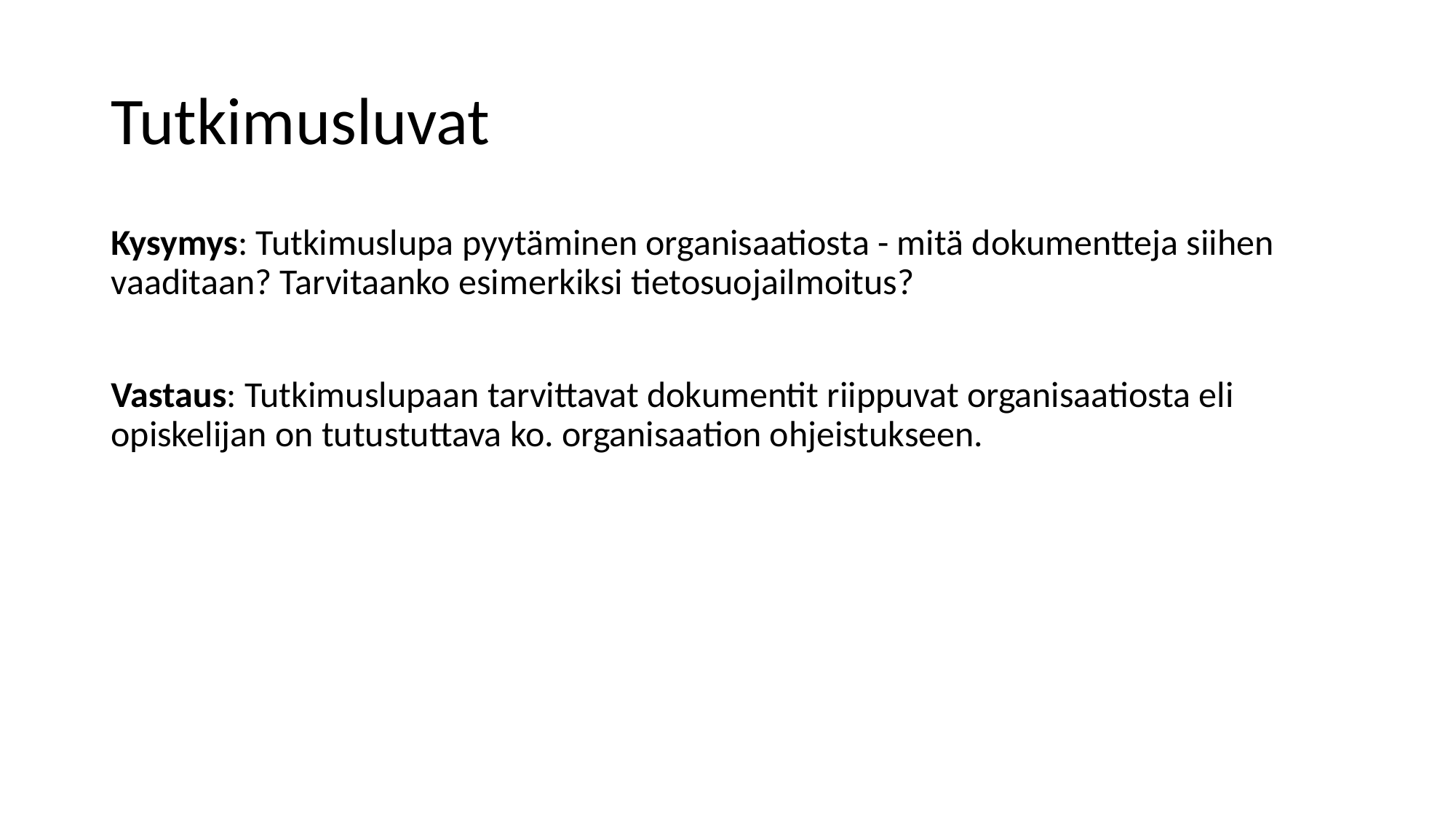

# Tutkimusluvat
Kysymys: Tutkimuslupa pyytäminen organisaatiosta - mitä dokumentteja siihen vaaditaan? Tarvitaanko esimerkiksi tietosuojailmoitus?

Vastaus: Tutkimuslupaan tarvittavat dokumentit riippuvat organisaatiosta eli opiskelijan on tutustuttava ko. organisaation ohjeistukseen.